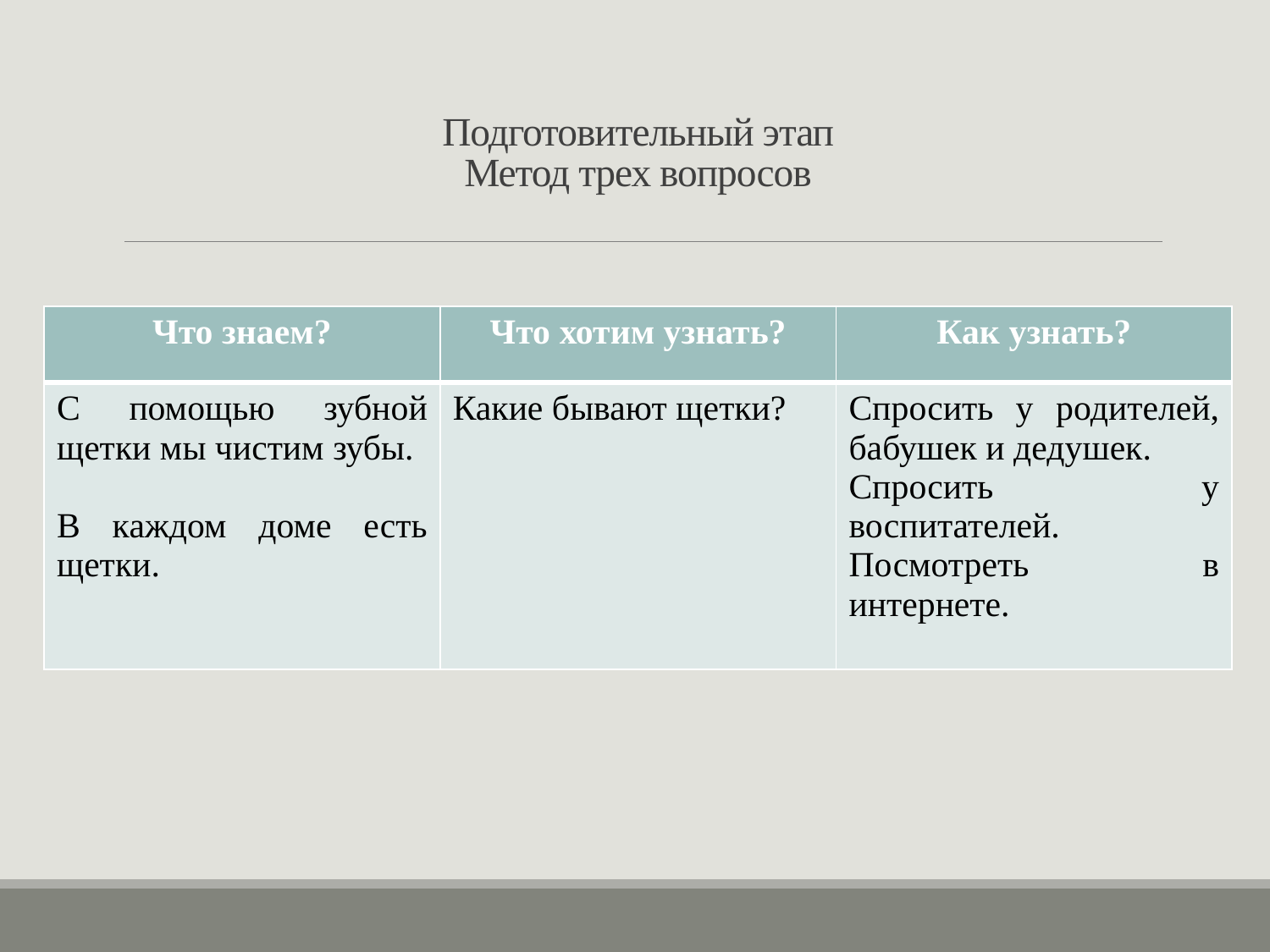

# Подготовительный этап Метод трех вопросов
| Что знаем? | Что хотим узнать? | Как узнать? |
| --- | --- | --- |
| С помощью зубной щетки мы чистим зубы. В каждом доме есть щетки. | Какие бывают щетки? | Спросить у родителей, бабушек и дедушек. Спросить у воспитателей. Посмотреть в интернете. |